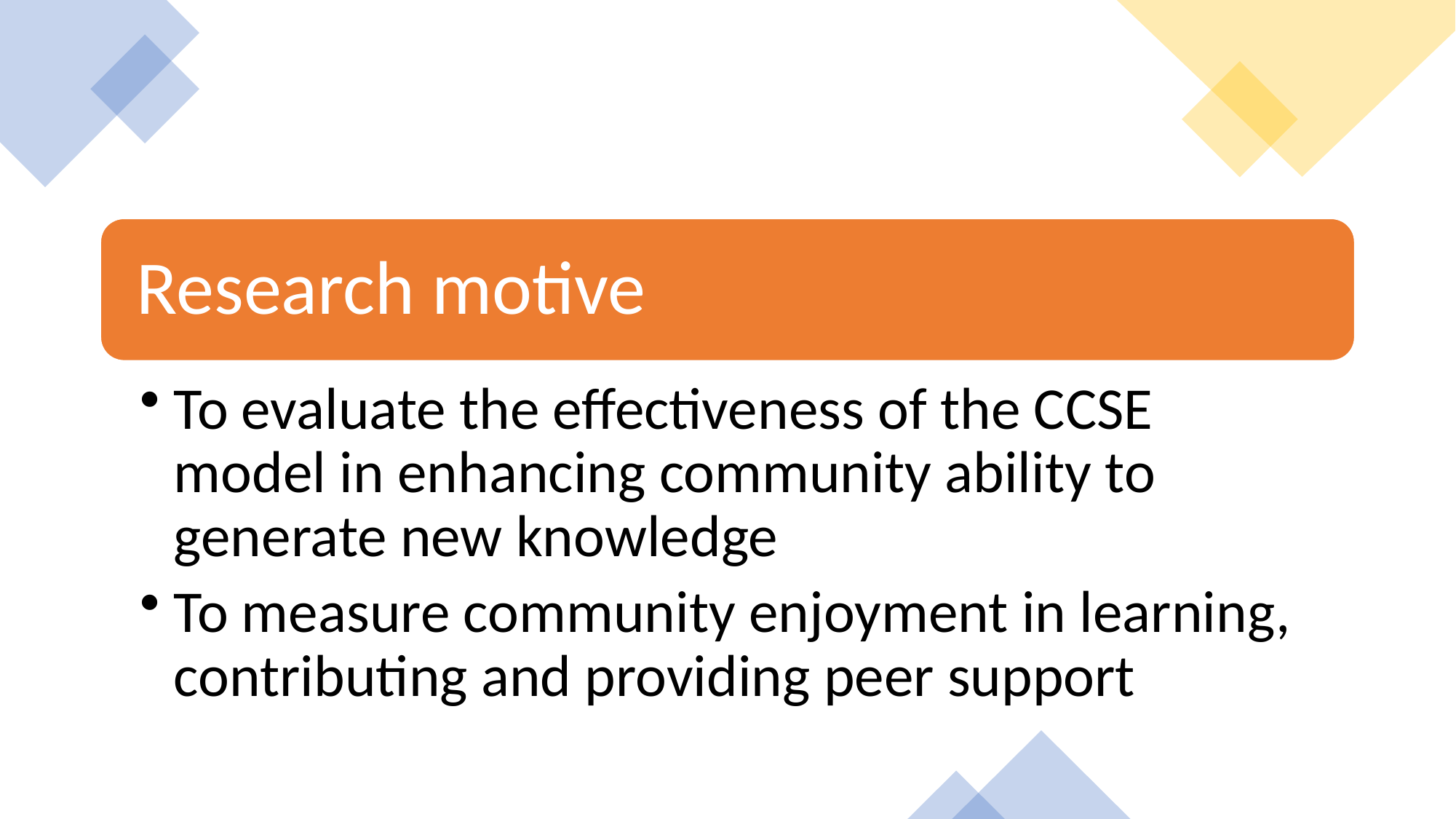

Research motive
To evaluate the effectiveness of the CCSE model in enhancing community ability to generate new knowledge
To measure community enjoyment in learning, contributing and providing peer support